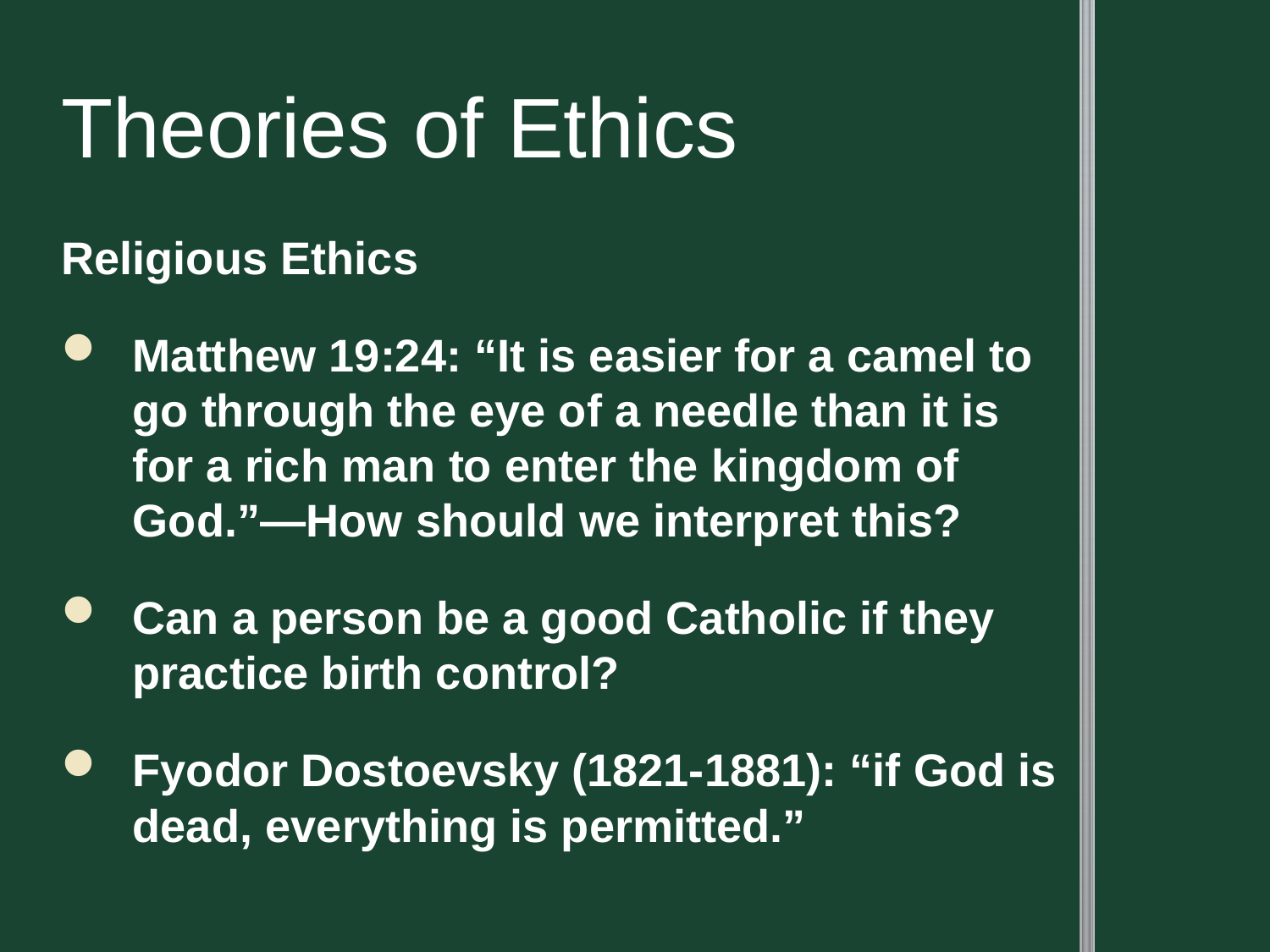

# Theories of Ethics
Religious Ethics
Matthew 19:24: “It is easier for a camel to go through the eye of a needle than it is for a rich man to enter the kingdom of God.”—How should we interpret this?
Can a person be a good Catholic if they practice birth control?
Fyodor Dostoevsky (1821-1881): “if God is dead, everything is permitted.”